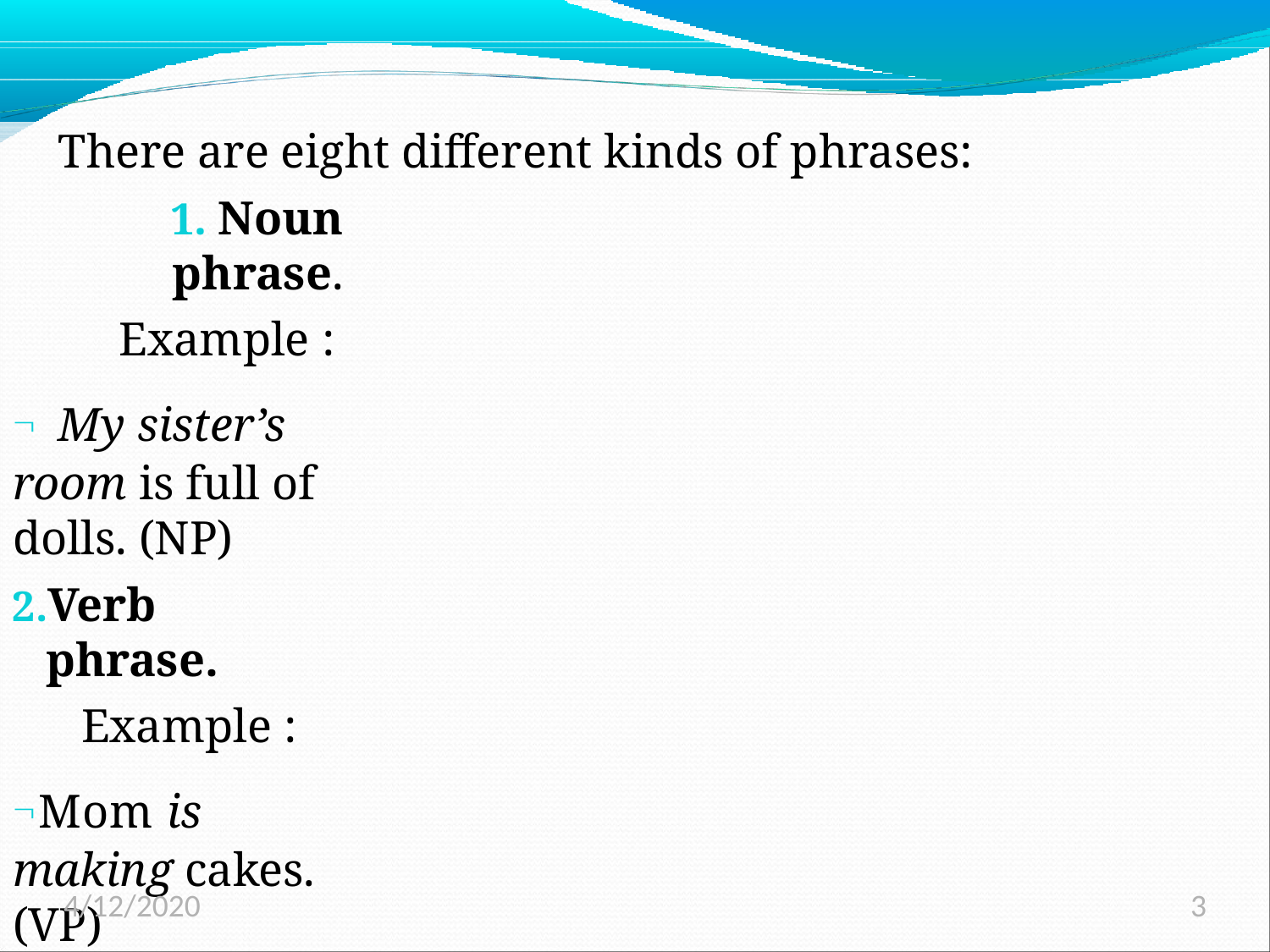

There are eight different kinds of phrases:
1. Noun phrase.
Example :
¬ My sister’s room is full of dolls. (NP)
Verb phrase.
Example :
¬Mom is making cakes. (VP)
Prepositional phrase
Example :
¬Rose threw Tom’s golf clubs through the window and onto  the lawn.
4/12/2020
3